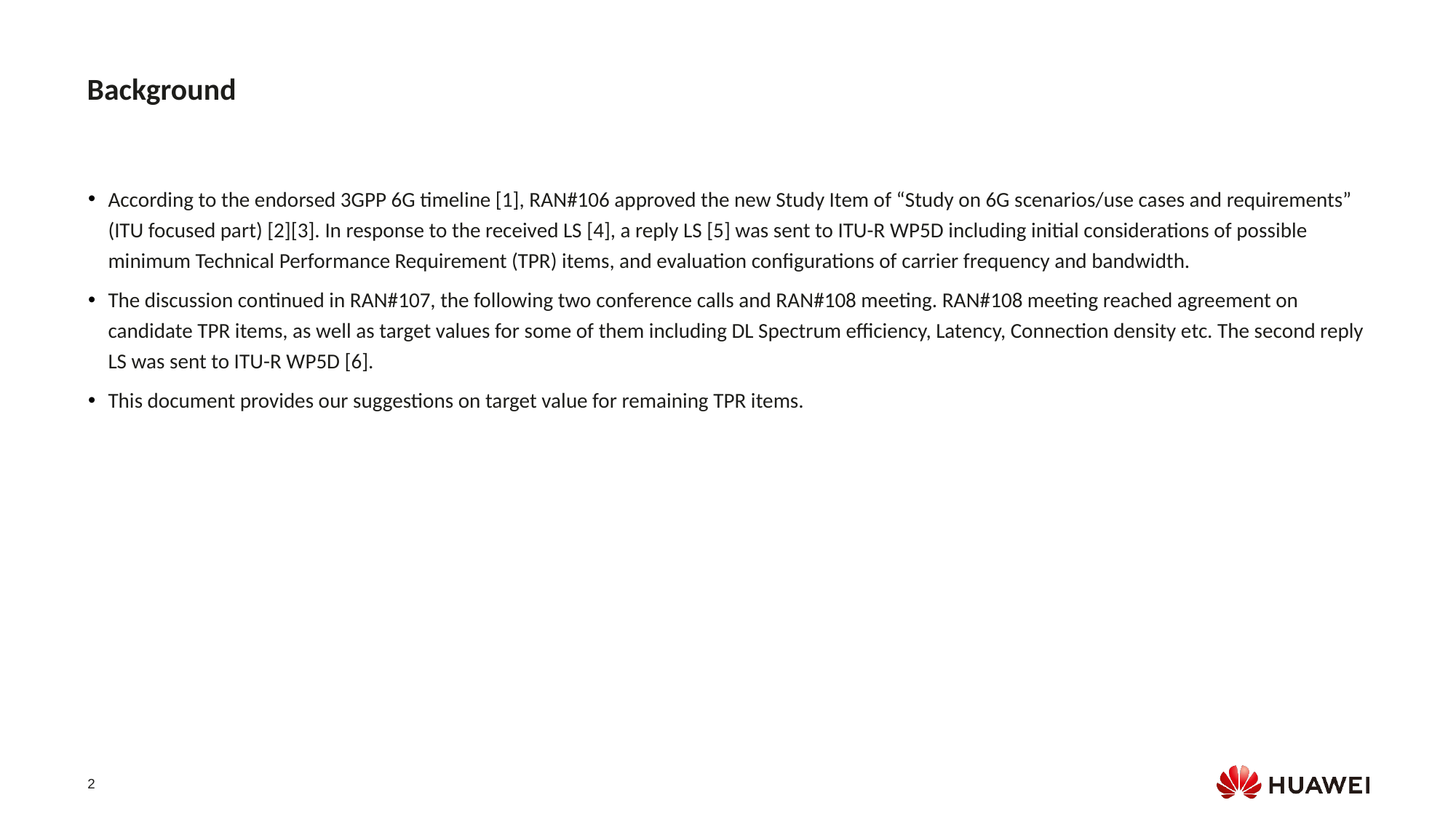

Background

According to the endorsed 3GPP 6G timeline [1], RAN#106 approved the new Study Item of “Study on 6G scenarios/use cases and requirements” (ITU focused part) [2][3]. In response to the received LS [4], a reply LS [5] was sent to ITU-R WP5D including initial considerations of possible minimum Technical Performance Requirement (TPR) items, and evaluation configurations of carrier frequency and bandwidth.
The discussion continued in RAN#107, the following two conference calls and RAN#108 meeting. RAN#108 meeting reached agreement on candidate TPR items, as well as target values for some of them including DL Spectrum efficiency, Latency, Connection density etc. The second reply LS was sent to ITU-R WP5D [6].
This document provides our suggestions on target value for remaining TPR items.